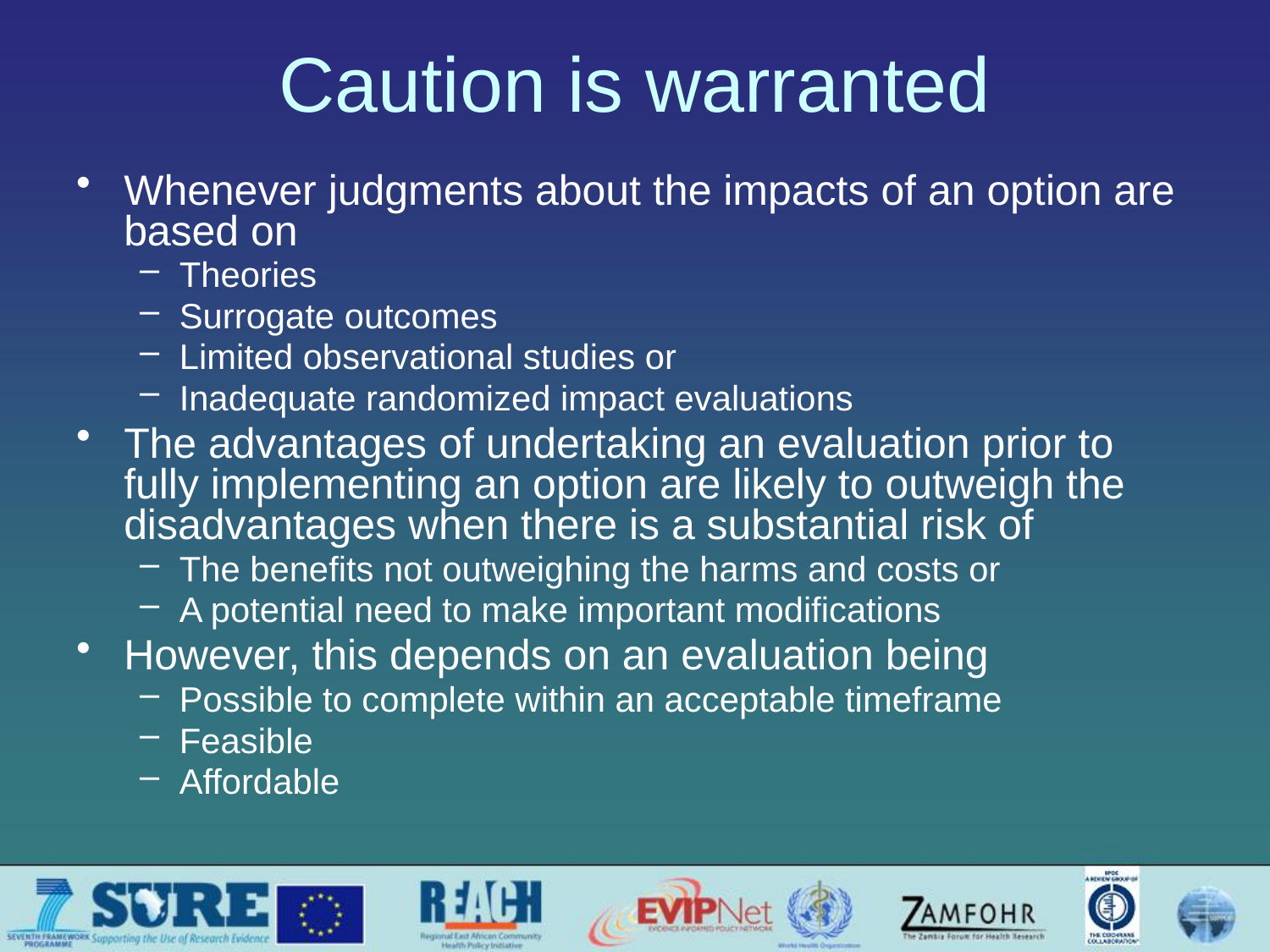

# Caution is warranted
Whenever judgments about the impacts of an option are based on
Theories
Surrogate outcomes
Limited observational studies or
Inadequate randomized impact evaluations
The advantages of undertaking an evaluation prior to fully implementing an option are likely to outweigh the disadvantages when there is a substantial risk of
The benefits not outweighing the harms and costs or
A potential need to make important modifications
However, this depends on an evaluation being
Possible to complete within an acceptable timeframe
Feasible
Affordable